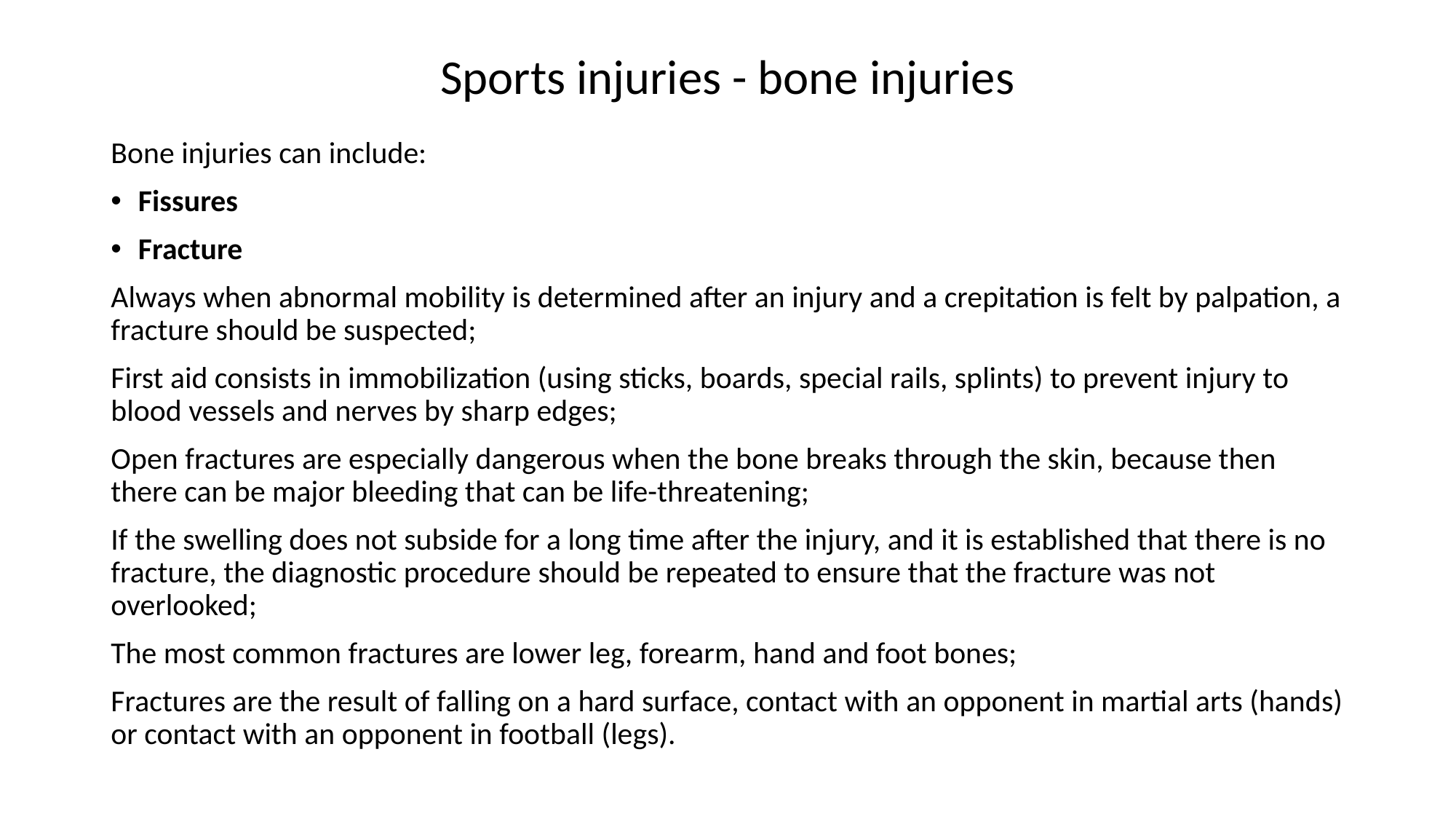

# Sports injuries - bone injuries
Bone injuries can include:
Fissures
Fracture
Always when abnormal mobility is determined after an injury and a crepitation is felt by palpation, a fracture should be suspected;
First aid consists in immobilization (using sticks, boards, special rails, splints) to prevent injury to blood vessels and nerves by sharp edges;
Open fractures are especially dangerous when the bone breaks through the skin, because then there can be major bleeding that can be life-threatening;
If the swelling does not subside for a long time after the injury, and it is established that there is no fracture, the diagnostic procedure should be repeated to ensure that the fracture was not overlooked;
The most common fractures are lower leg, forearm, hand and foot bones;
Fractures are the result of falling on a hard surface, contact with an opponent in martial arts (hands) or contact with an opponent in football (legs).